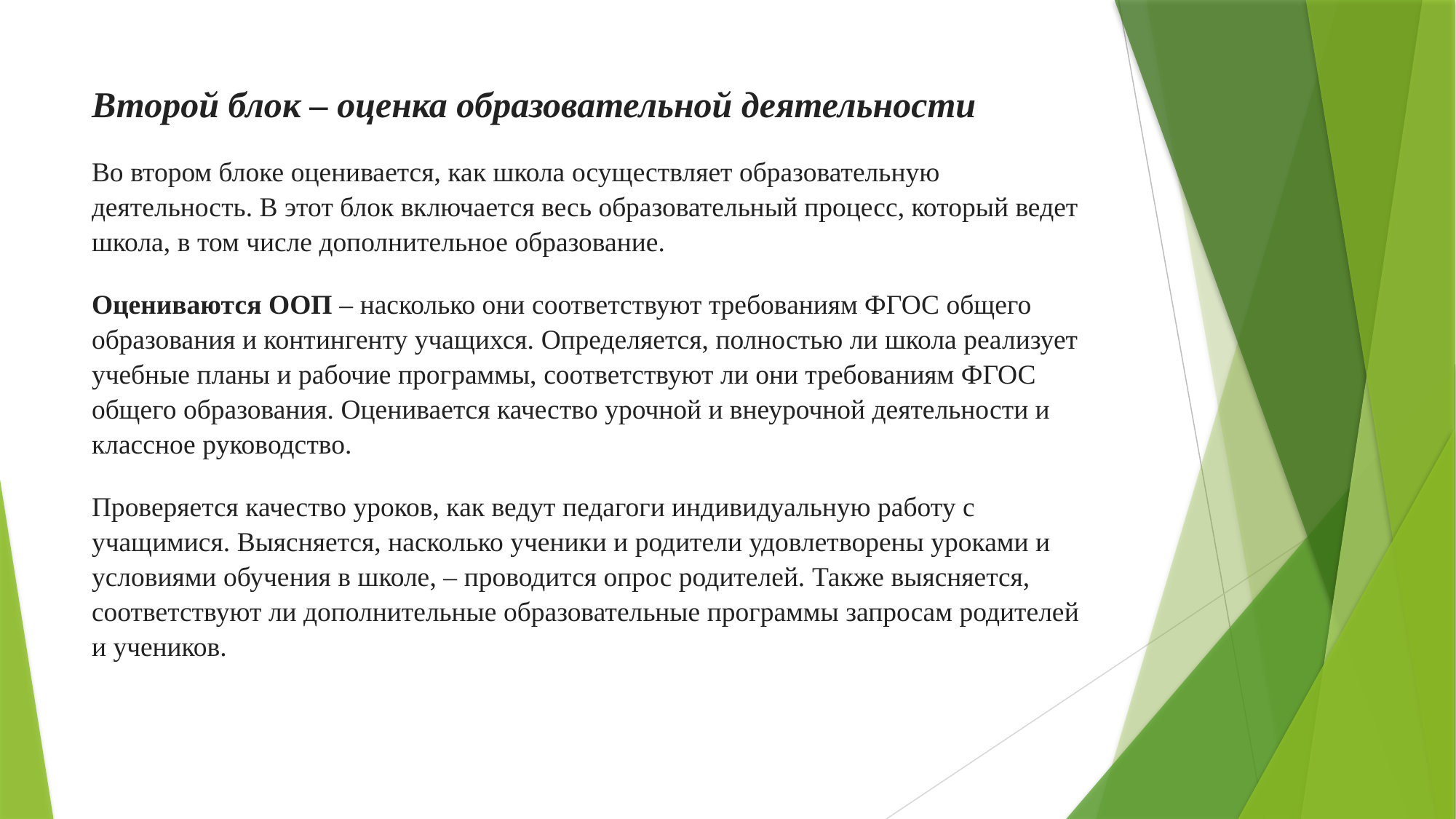

Второй блок – оценка образовательной деятельности
Во втором блоке оценивается, как школа осуществляет образовательную деятельность. В этот блок включается весь образовательный процесс, который ведет школа, в том числе дополнительное образование.
Оцениваются ООП – насколько они соответствуют требованиям ФГОС общего образования и контингенту учащихся. Определяется, полностью ли школа реализует учебные планы и рабочие программы, соответствуют ли они требованиям ФГОС общего образования. Оценивается качество урочной и внеурочной деятельности и классное руководство.
Проверяется качество уроков, как ведут педагоги индивидуальную работу с учащимися. Выясняется, насколько ученики и родители удовлетворены уроками и условиями обучения в школе, – проводится опрос родителей. Также выясняется, соответствуют ли дополнительные образовательные программы запросам родителей и учеников.